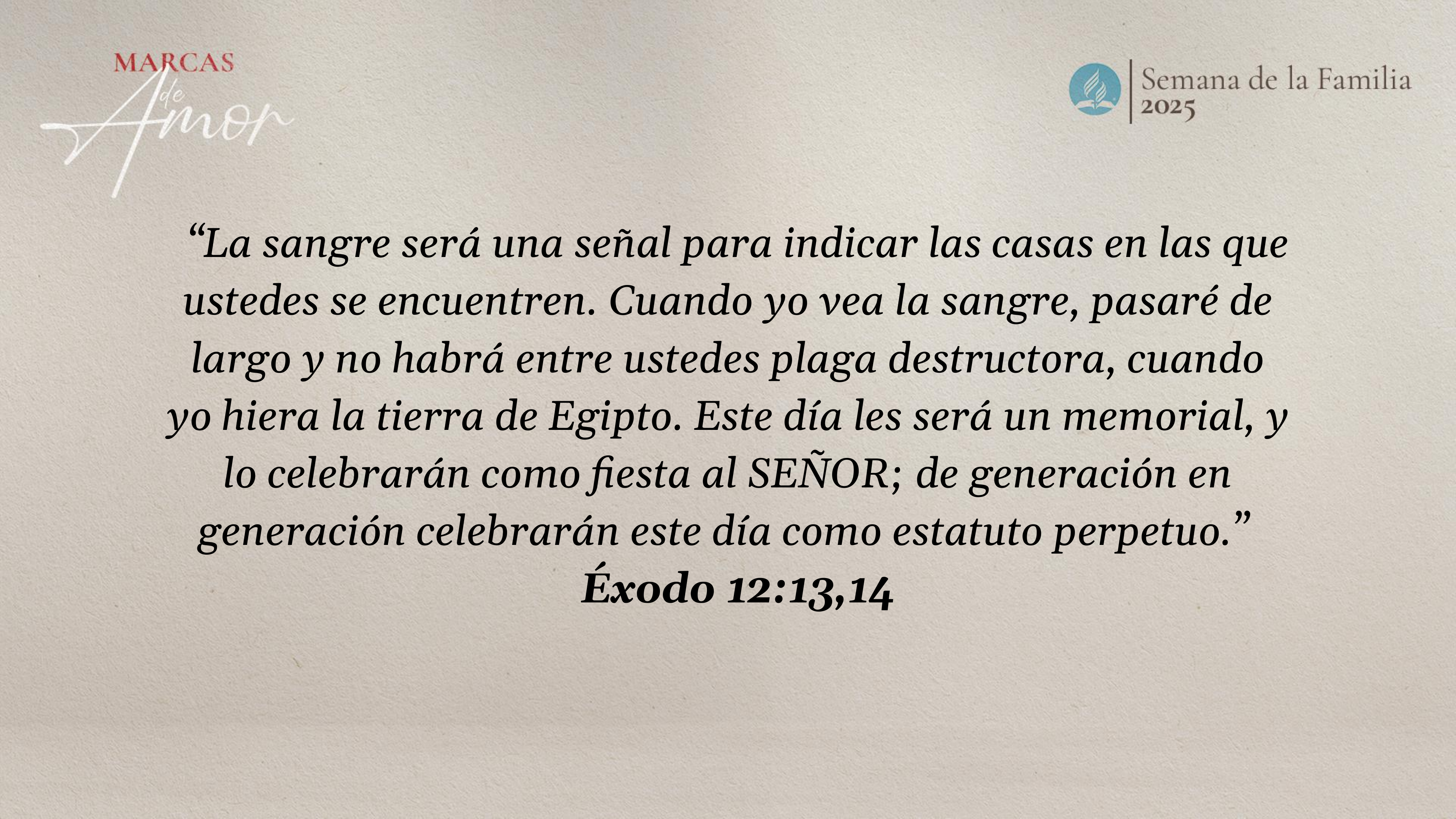

“La sangre será una señal para indicar las casas en las que ustedes se encuentren. Cuando yo vea la sangre, pasaré de largo y no habrá entre ustedes plaga destructora, cuando yo hiera la tierra de Egipto. Este día les será un memorial, y lo celebrarán como fiesta al SEÑOR; de generación en generación celebrarán este día como estatuto perpetuo.”
Éxodo 12:13,14